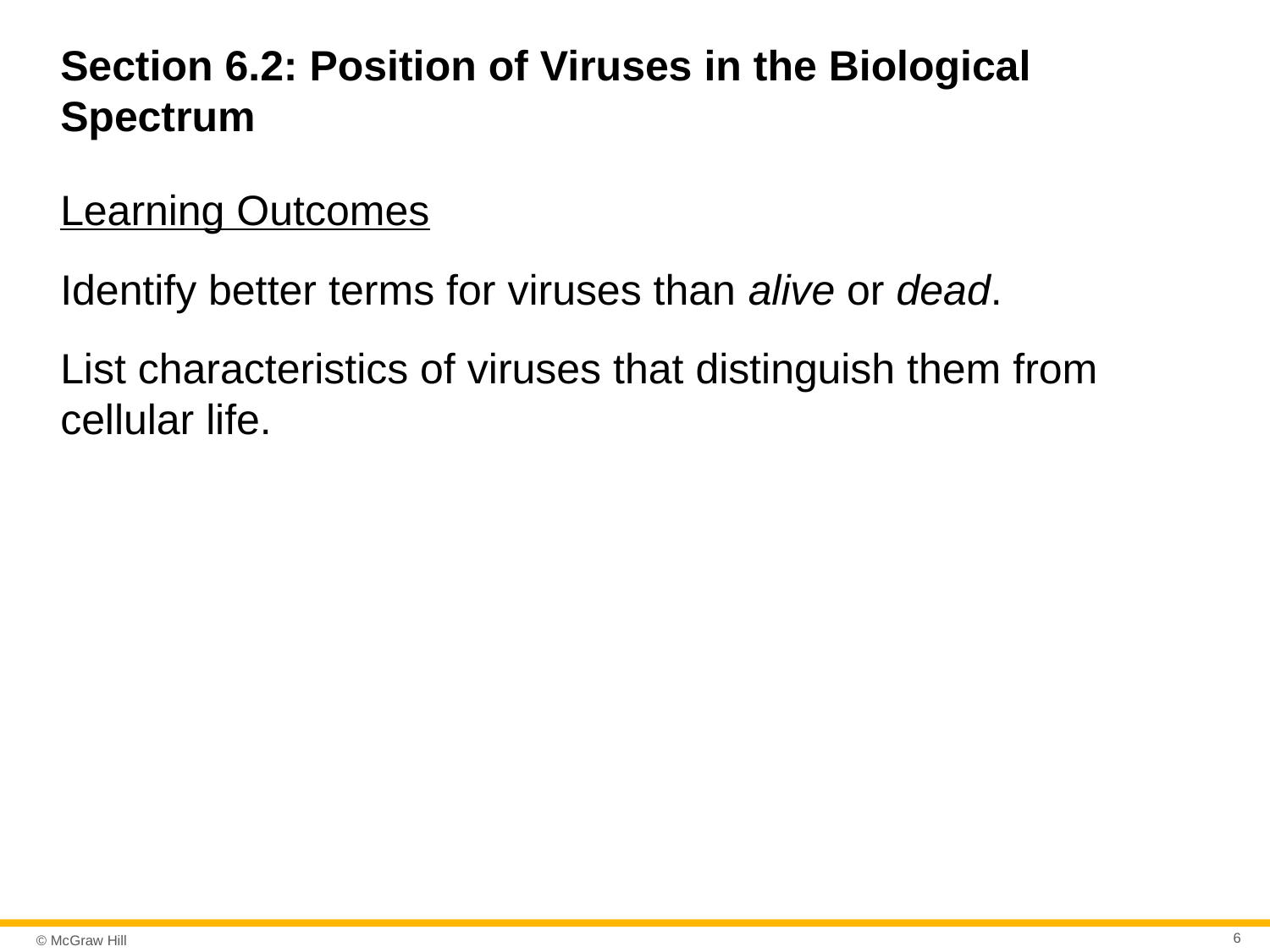

# Section 6.2: Position of Viruses in the Biological Spectrum
Learning Outcomes
Identify better terms for viruses than alive or dead.
List characteristics of viruses that distinguish them from cellular life.